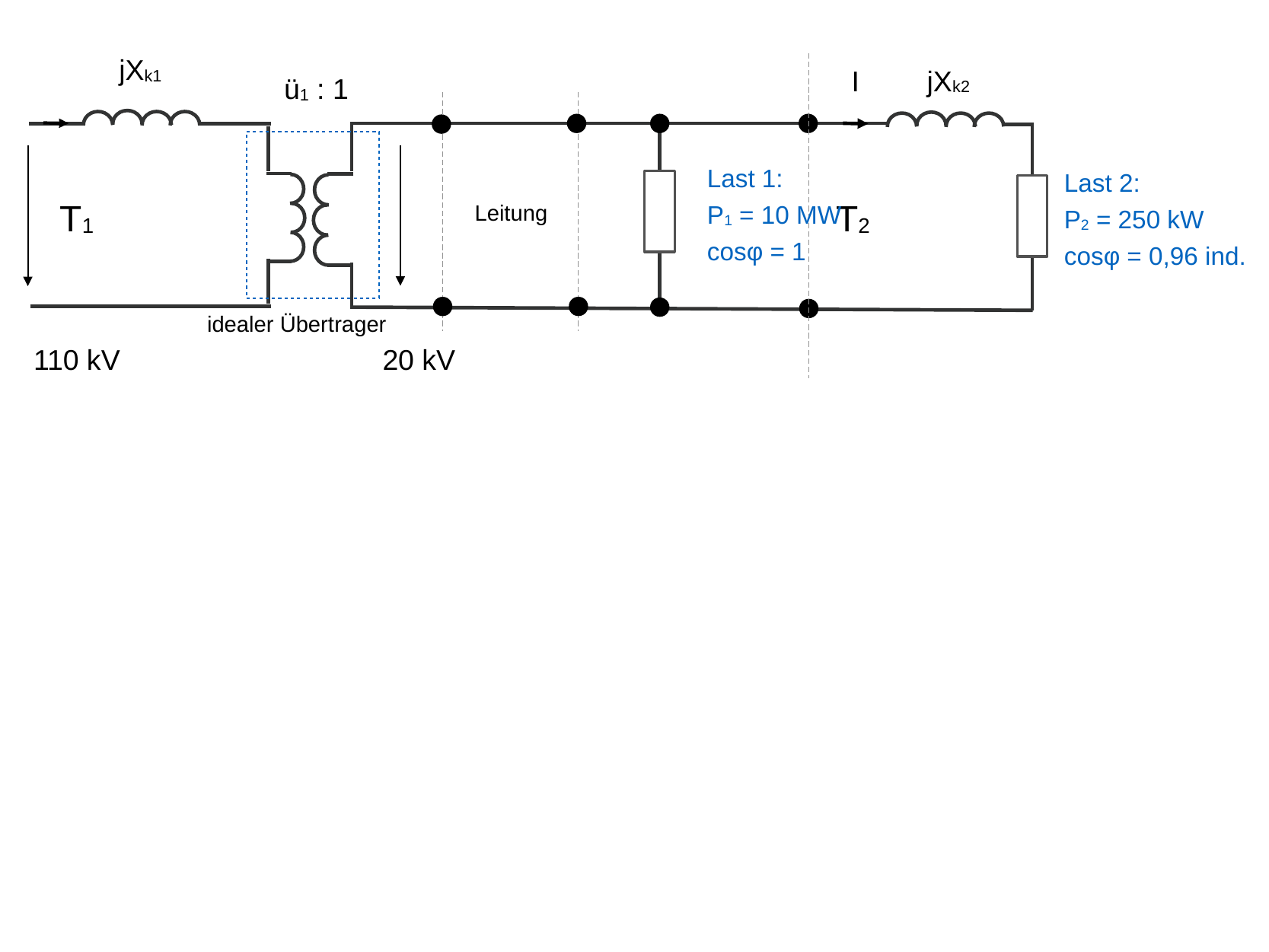

jXk1

I
jXk2
ü1 : 1

Last 1:
P1 = 10 MW
cosφ = 1
Last 2:
P2 = 250 kW
cosφ = 0,96 ind.
T1
T2
Leitung

idealer Übertrager

110 kV
20 kV